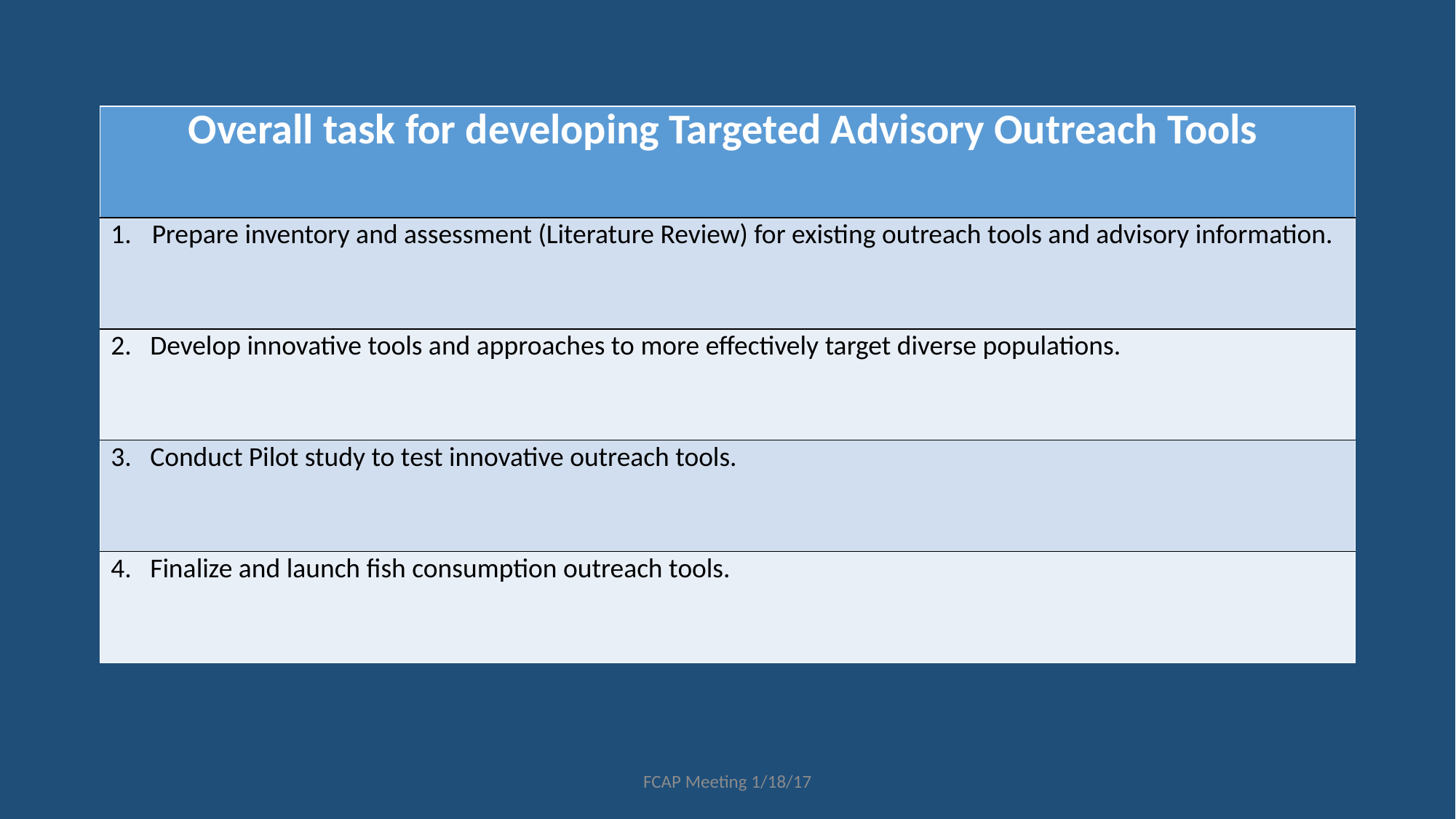

| Overall task for developing Targeted Advisory Outreach Tools |
| --- |
| Prepare inventory and assessment (Literature Review) for existing outreach tools and advisory information. |
| 2. Develop innovative tools and approaches to more effectively target diverse populations. |
| 3. Conduct Pilot study to test innovative outreach tools. |
| 4. Finalize and launch fish consumption outreach tools. |
FCAP Meeting 1/18/17